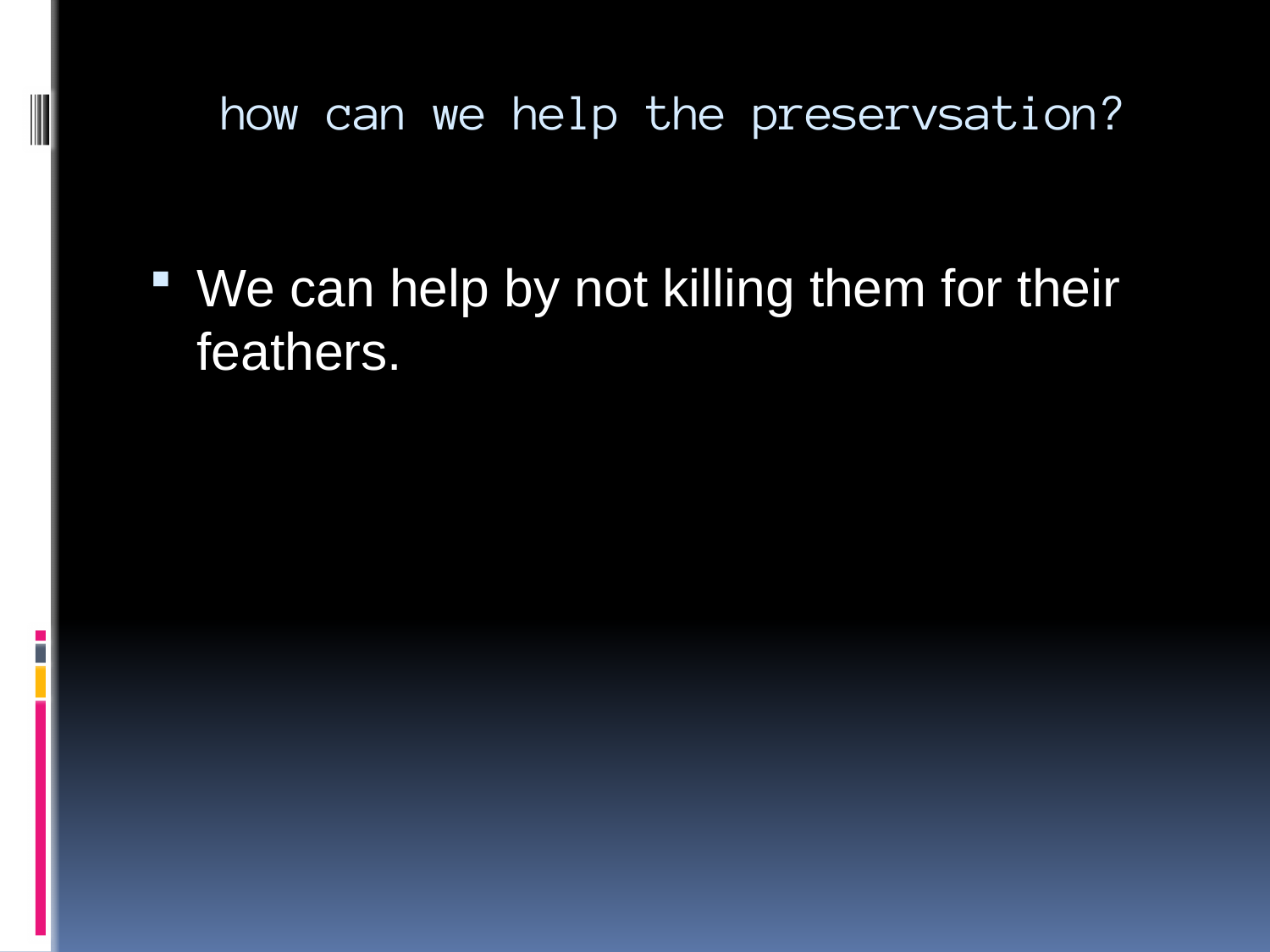

# how can we help the preservsation?
We can help by not killing them for their feathers.